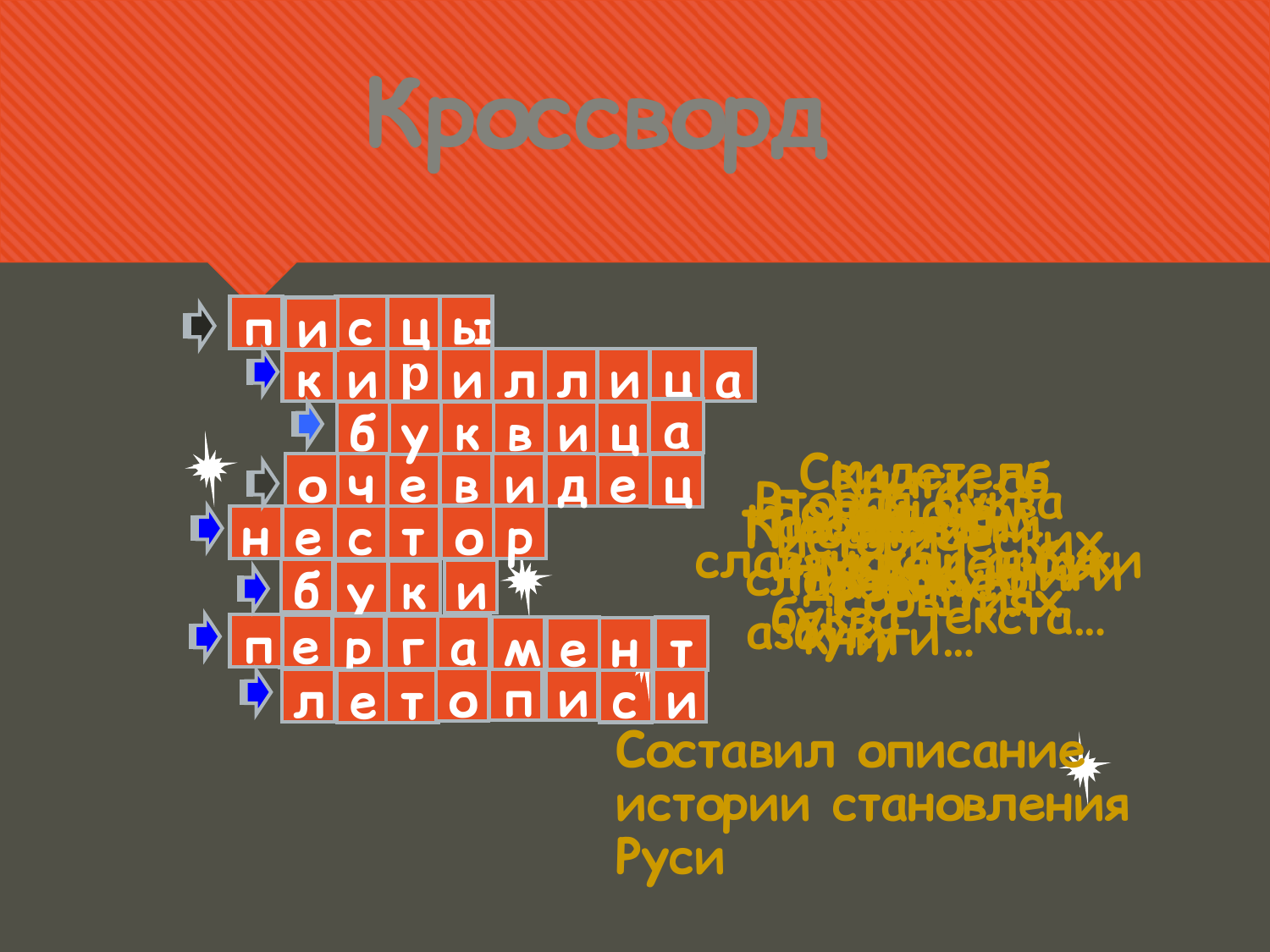

Кроссворд
п
с
ц
ы
и

к
и
р
и
л
л
и
ц
а

а

б
у
к
в
и
ц

Свидетель событий
Книги об
исторических
событиях
е
ч
в
и
о
д
е
ц

Вторая буква
славянской азбуки
На чём
писали книги
Большая изукрашенная буква текста…
Как назвали славянскую азбуку
Писали древние книги…

о
р

н
е
с
т

б
и
к
у

п
е
р
а
г
м
е
т
н

п
и
о
и
л
с

т
е
Составил описание истории становления Руси